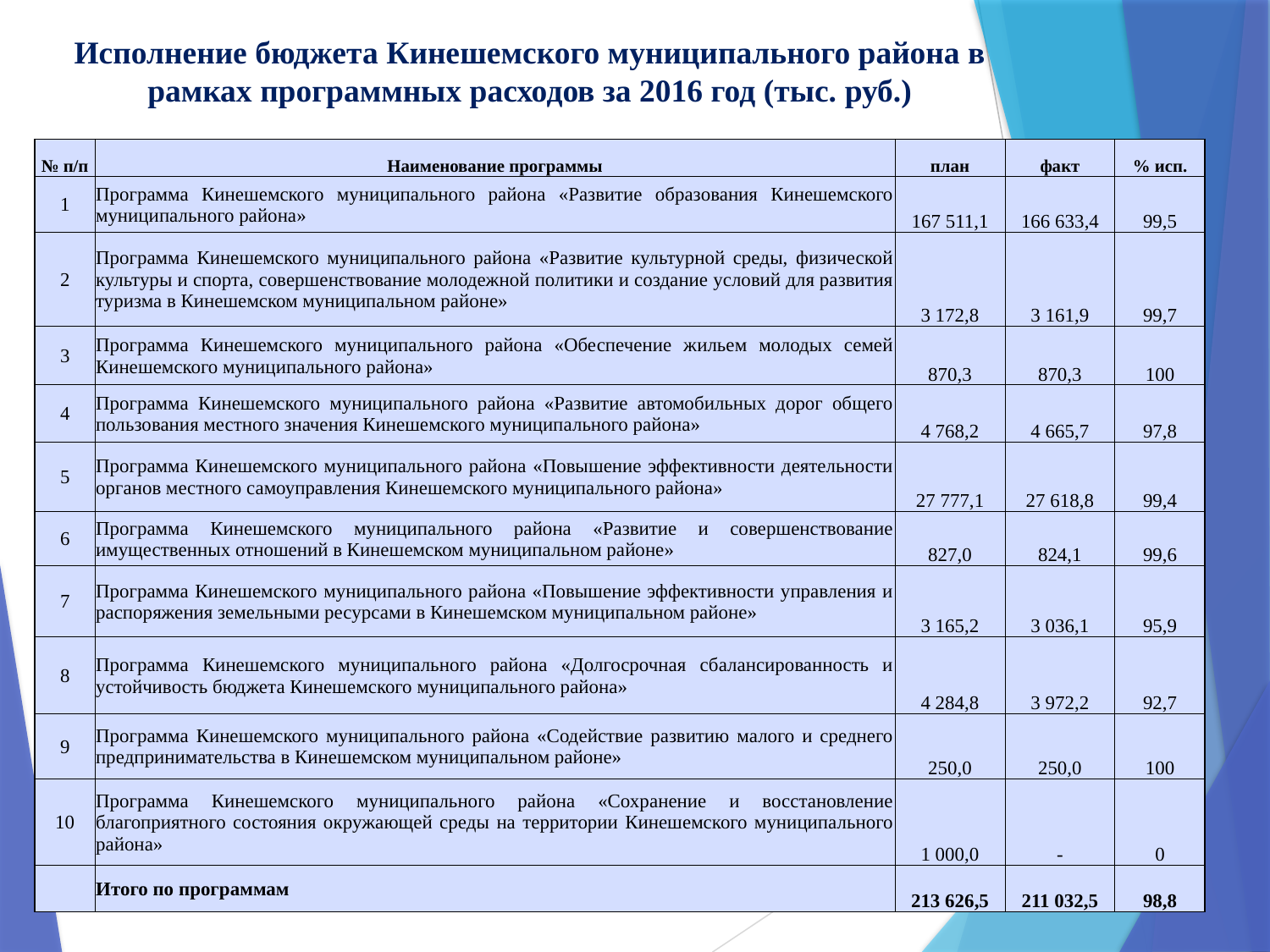

Исполнение бюджета Кинешемского муниципального района в рамках программных расходов за 2016 год (тыс. руб.)
| № п/п | Наименование программы | план | факт | % исп. |
| --- | --- | --- | --- | --- |
| 1 | Программа Кинешемского муниципального района «Развитие образования Кинешемского муниципального района» | 167 511,1 | 166 633,4 | 99,5 |
| 2 | Программа Кинешемского муниципального района «Развитие культурной среды, физической культуры и спорта, совершенствование молодежной политики и создание условий для развития туризма в Кинешемском муниципальном районе» | 3 172,8 | 3 161,9 | 99,7 |
| 3 | Программа Кинешемского муниципального района «Обеспечение жильем молодых семей Кинешемского муниципального района» | 870,3 | 870,3 | 100 |
| 4 | Программа Кинешемского муниципального района «Развитие автомобильных дорог общего пользования местного значения Кинешемского муниципального района» | 4 768,2 | 4 665,7 | 97,8 |
| 5 | Программа Кинешемского муниципального района «Повышение эффективности деятельности органов местного самоуправления Кинешемского муниципального района» | 27 777,1 | 27 618,8 | 99,4 |
| 6 | Программа Кинешемского муниципального района «Развитие и совершенствование имущественных отношений в Кинешемском муниципальном районе» | 827,0 | 824,1 | 99,6 |
| 7 | Программа Кинешемского муниципального района «Повышение эффективности управления и распоряжения земельными ресурсами в Кинешемском муниципальном районе» | 3 165,2 | 3 036,1 | 95,9 |
| 8 | Программа Кинешемского муниципального района «Долгосрочная сбалансированность и устойчивость бюджета Кинешемского муниципального района» | 4 284,8 | 3 972,2 | 92,7 |
| 9 | Программа Кинешемского муниципального района «Содействие развитию малого и среднего предпринимательства в Кинешемском муниципальном районе» | 250,0 | 250,0 | 100 |
| 10 | Программа Кинешемского муниципального района «Сохранение и восстановление благоприятного состояния окружающей среды на территории Кинешемского муниципального района» | 1 000,0 | - | 0 |
|  | Итого по программам | 213 626,5 | 211 032,5 | 98,8 |